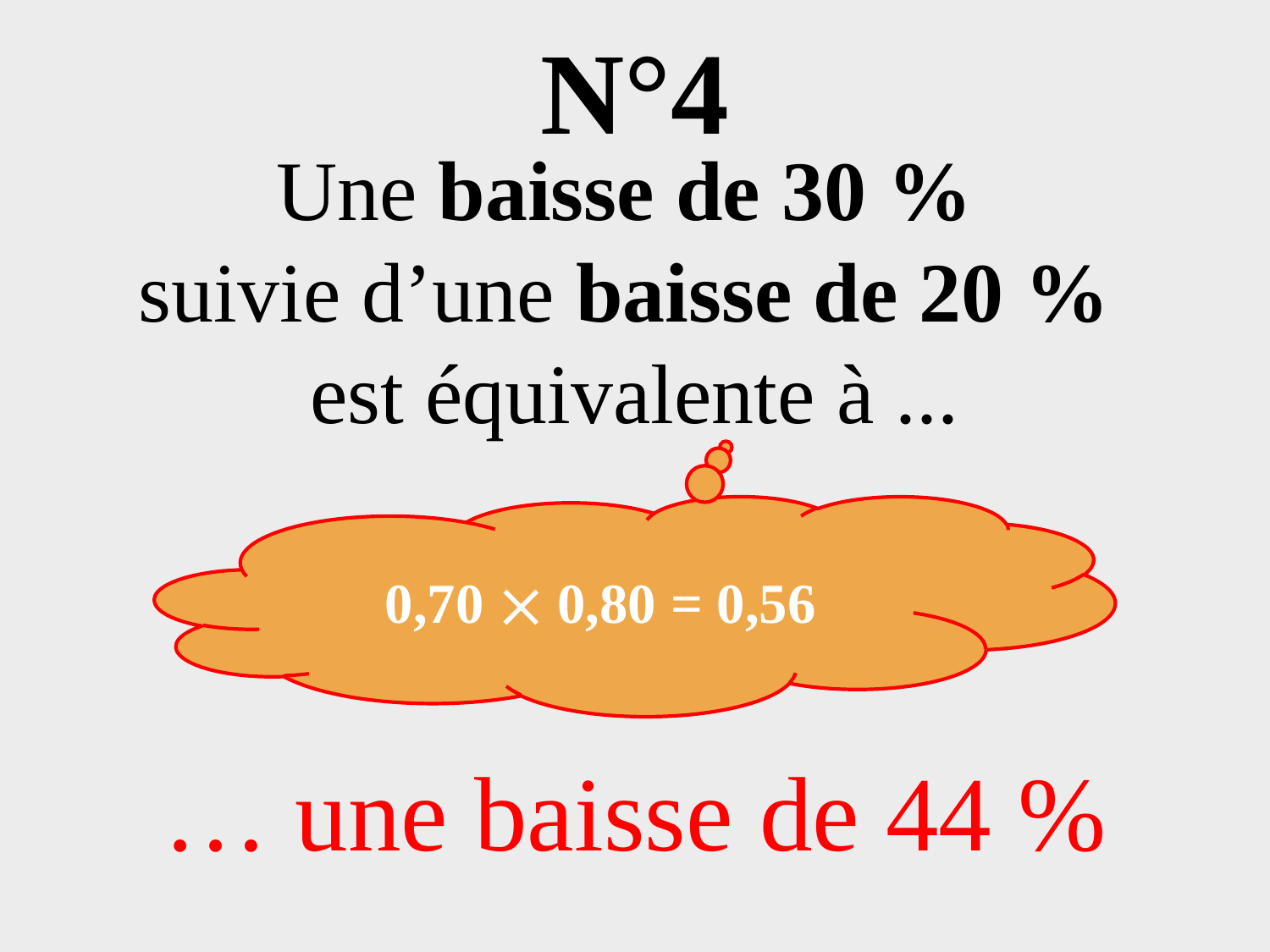

# N°4
Une baisse de 30 %
suivie d’une baisse de 20 %
est équivalente à ...

… une baisse de 44 %
0,70 × 0,80 = 0,56